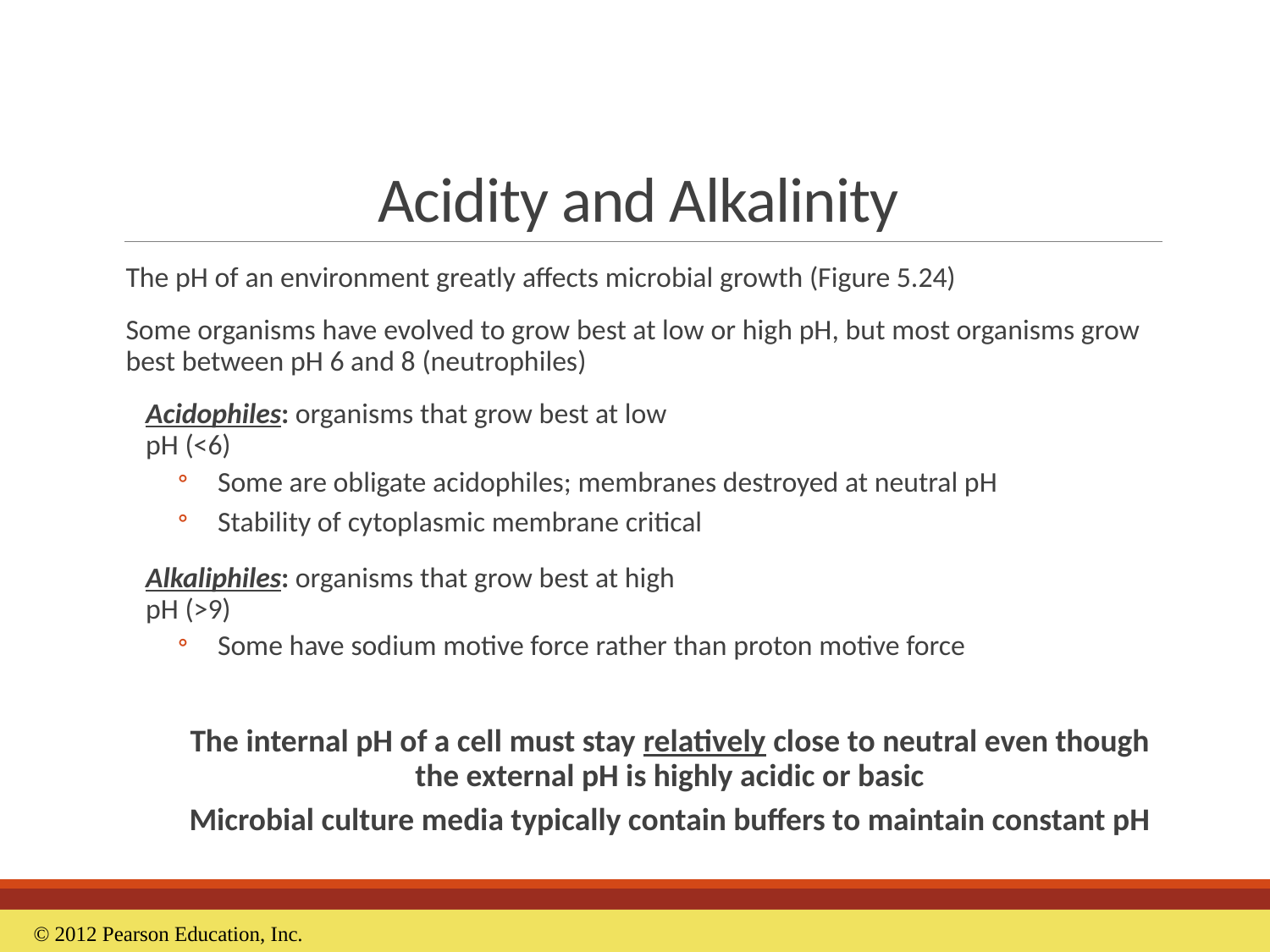

# Acidity and Alkalinity
The pH of an environment greatly affects microbial growth (Figure 5.24)
Some organisms have evolved to grow best at low or high pH, but most organisms grow best between pH 6 and 8 (neutrophiles)
Acidophiles: organisms that grow best at low
pH (<6)
Some are obligate acidophiles; membranes destroyed at neutral pH
Stability of cytoplasmic membrane critical
Alkaliphiles: organisms that grow best at high
pH (>9)
Some have sodium motive force rather than proton motive force

The internal pH of a cell must stay relatively close to neutral even though the external pH is highly acidic or basic
Microbial culture media typically contain buffers to maintain constant pH

© 2012 Pearson Education, Inc.